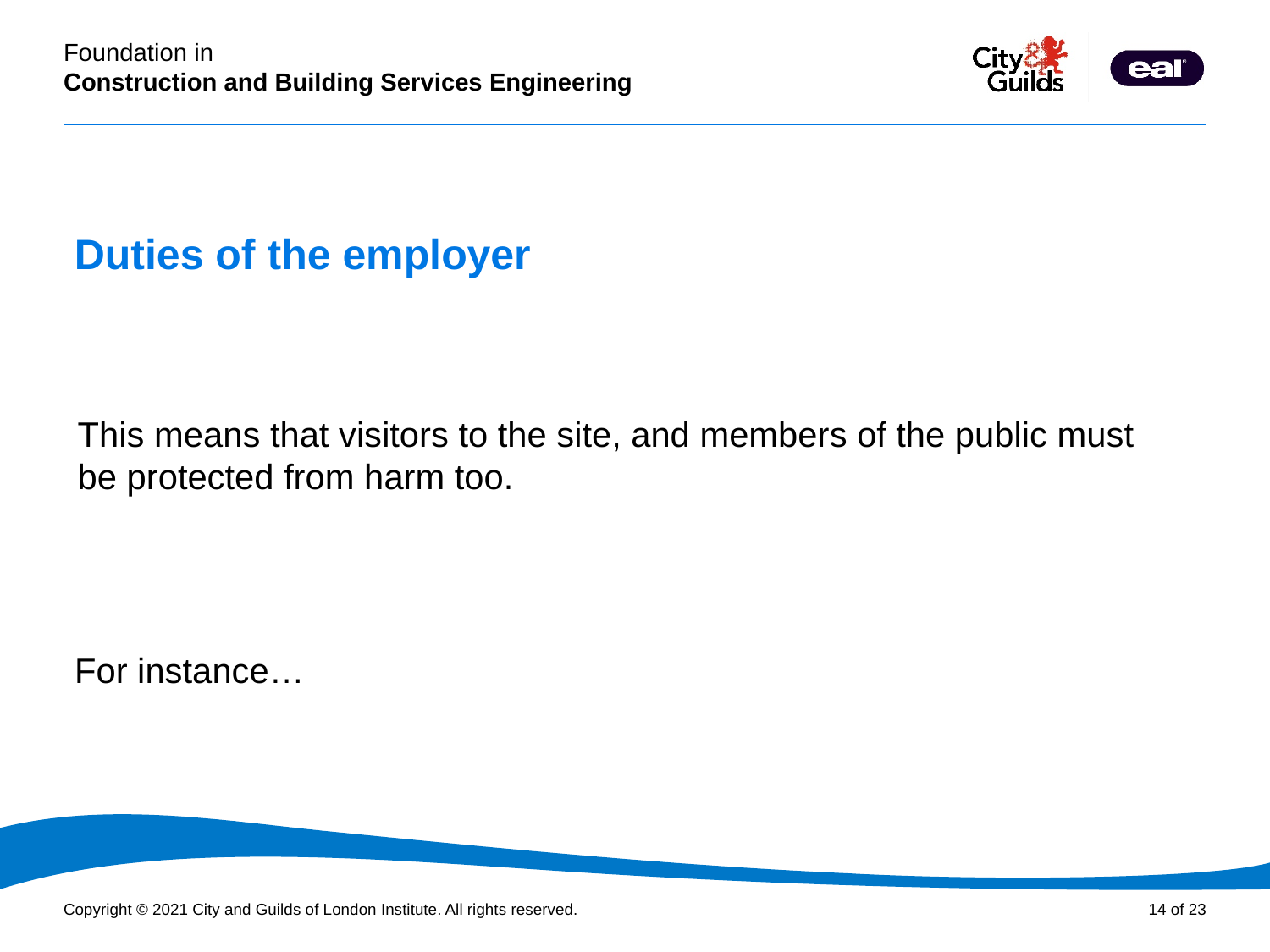

Duties of the employer
This means that visitors to the site, and members of the public must be protected from harm too.
For instance…